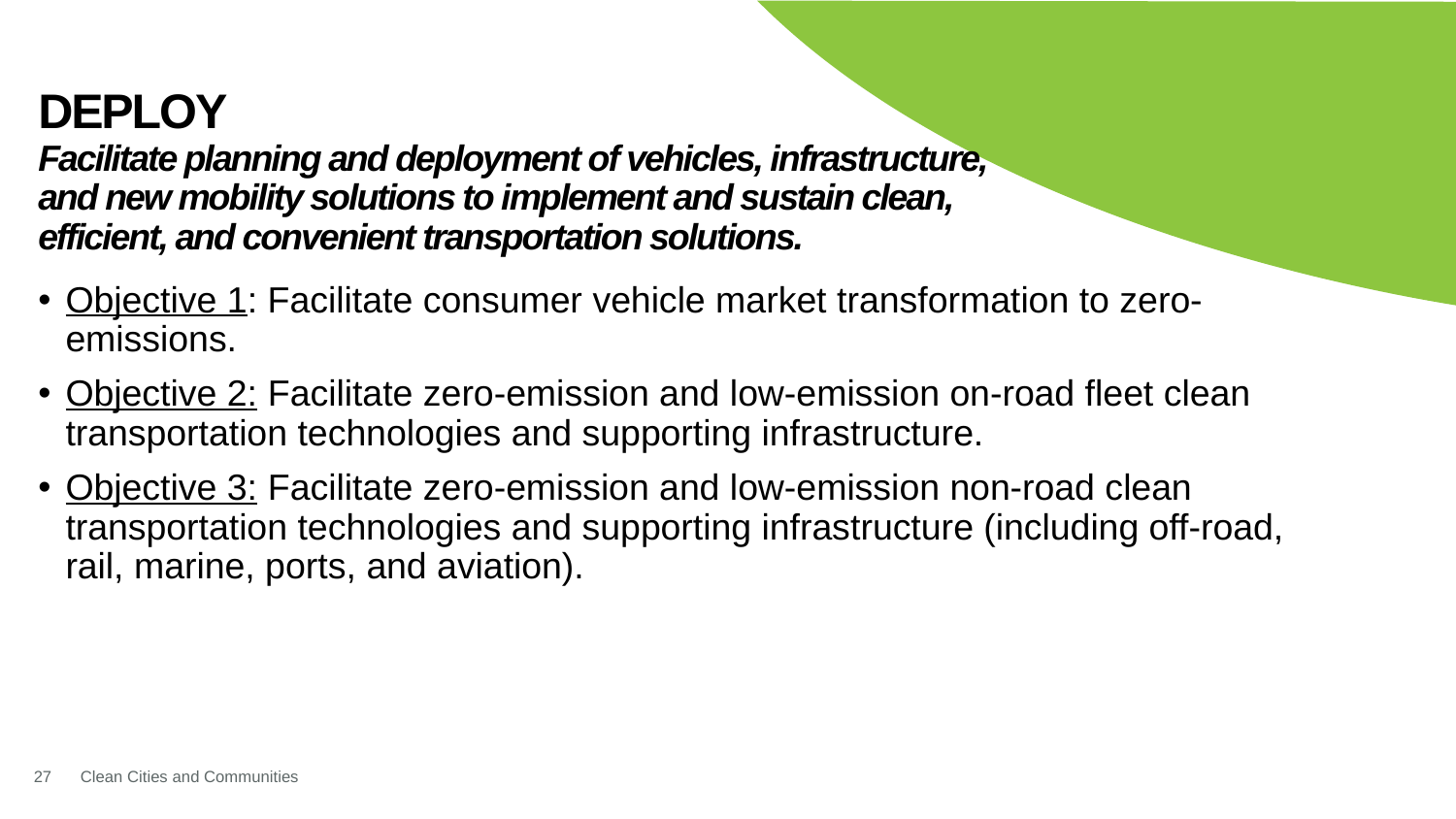

# DEPLOY Facilitate planning and deployment of vehicles, infrastructure, and new mobility solutions to implement and sustain clean, efficient, and convenient transportation solutions.
Objective 1: Facilitate consumer vehicle market transformation to zero-emissions.
Objective 2: Facilitate zero-emission and low-emission on-road fleet clean transportation technologies and supporting infrastructure.
Objective 3: Facilitate zero-emission and low-emission non-road clean transportation technologies and supporting infrastructure (including off-road, rail, marine, ports, and aviation).

27
Clean Cities and Communities